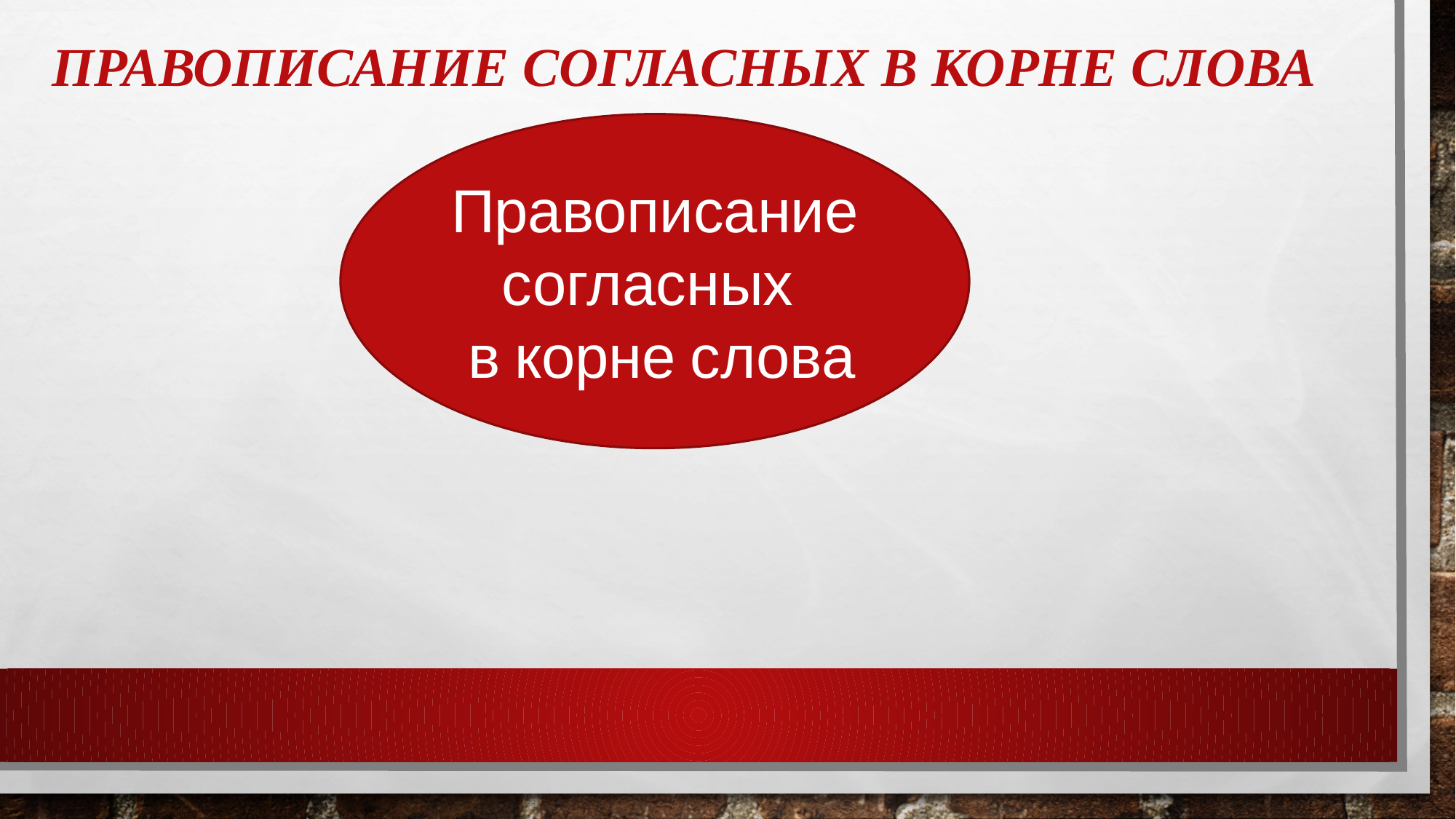

# Правописание согласных в корне слова
Правописание согласных
 в корне слова